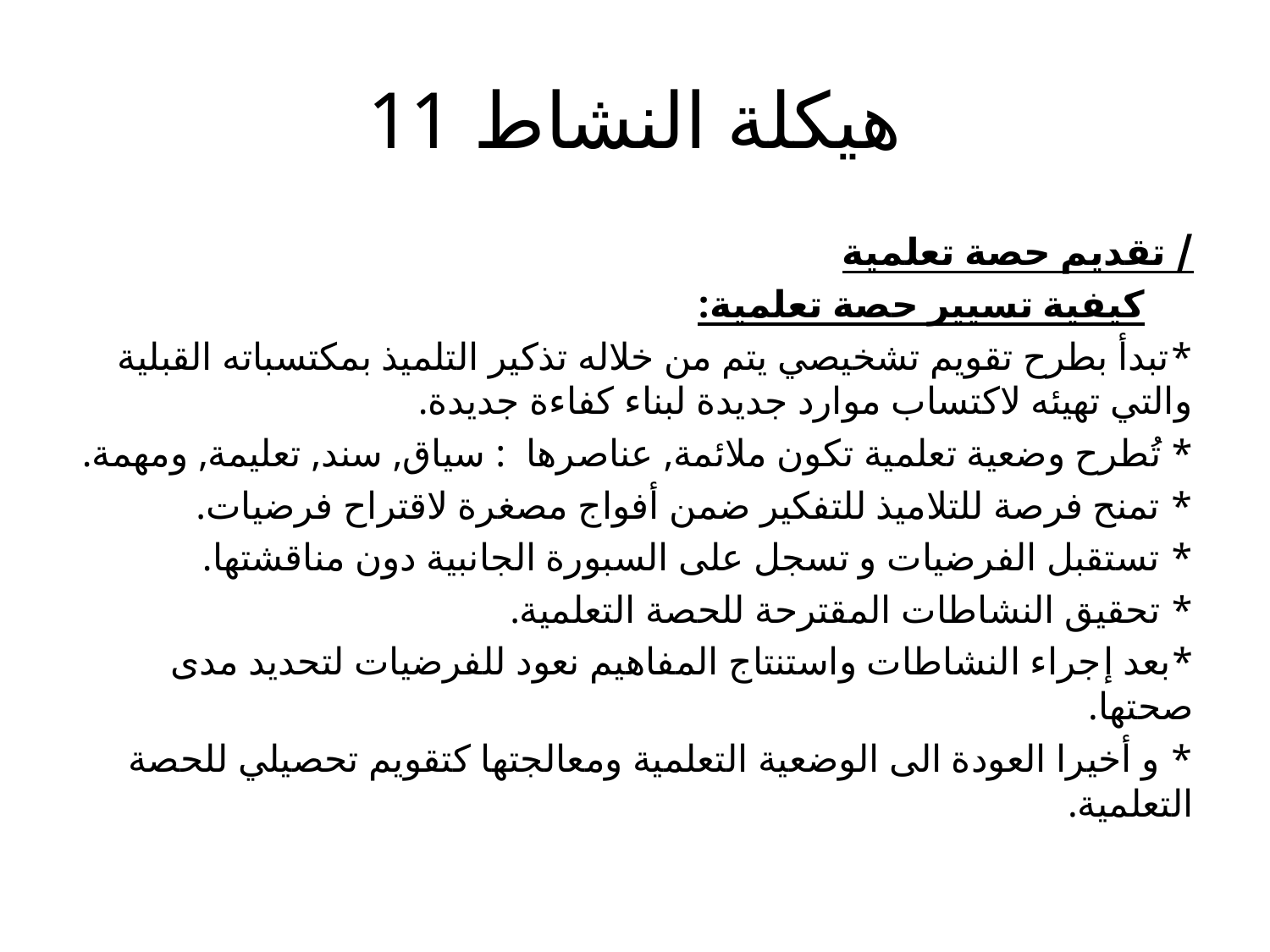

# هيكلة النشاط 11
/ تقديم حصة تعلمية
     كيفية تسيير حصة تعلمية:
*تبدأ بطرح تقويم تشخيصي يتم من خلاله تذكير التلميذ بمكتسباته القبلية والتي تهيئه لاكتساب موارد جديدة لبناء كفاءة جديدة.
* تُطرح وضعية تعلمية تكون ملائمة, عناصرها  : سياق, سند, تعليمة, ومهمة.
* تمنح فرصة للتلاميذ للتفكير ضمن أفواج مصغرة لاقتراح فرضيات.
* تستقبل الفرضيات و تسجل على السبورة الجانبية دون مناقشتها.
* تحقيق النشاطات المقترحة للحصة التعلمية.
*بعد إجراء النشاطات واستنتاج المفاهيم نعود للفرضيات لتحديد مدى صحتها.
* و أخيرا العودة الى الوضعية التعلمية ومعالجتها كتقويم تحصيلي للحصة التعلمية.